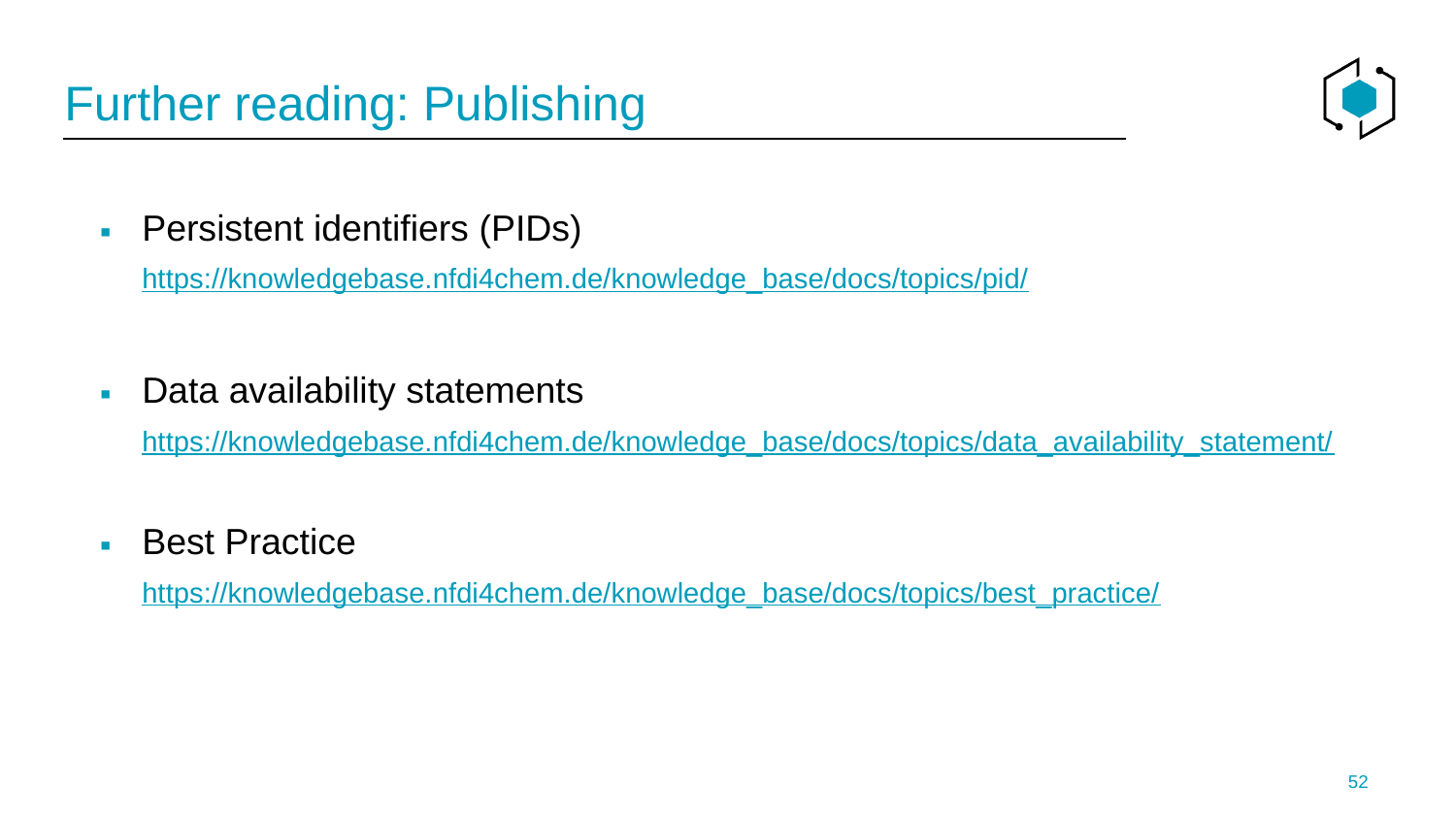

# Further reading: Publishing
Persistent identifiers (PIDs)
https://knowledgebase.nfdi4chem.de/knowledge_base/docs/topics/pid/

Data availability statements
https://knowledgebase.nfdi4chem.de/knowledge_base/docs/topics/data_availability_statement/

Best Practice
https://knowledgebase.nfdi4chem.de/knowledge_base/docs/topics/best_practice/

52